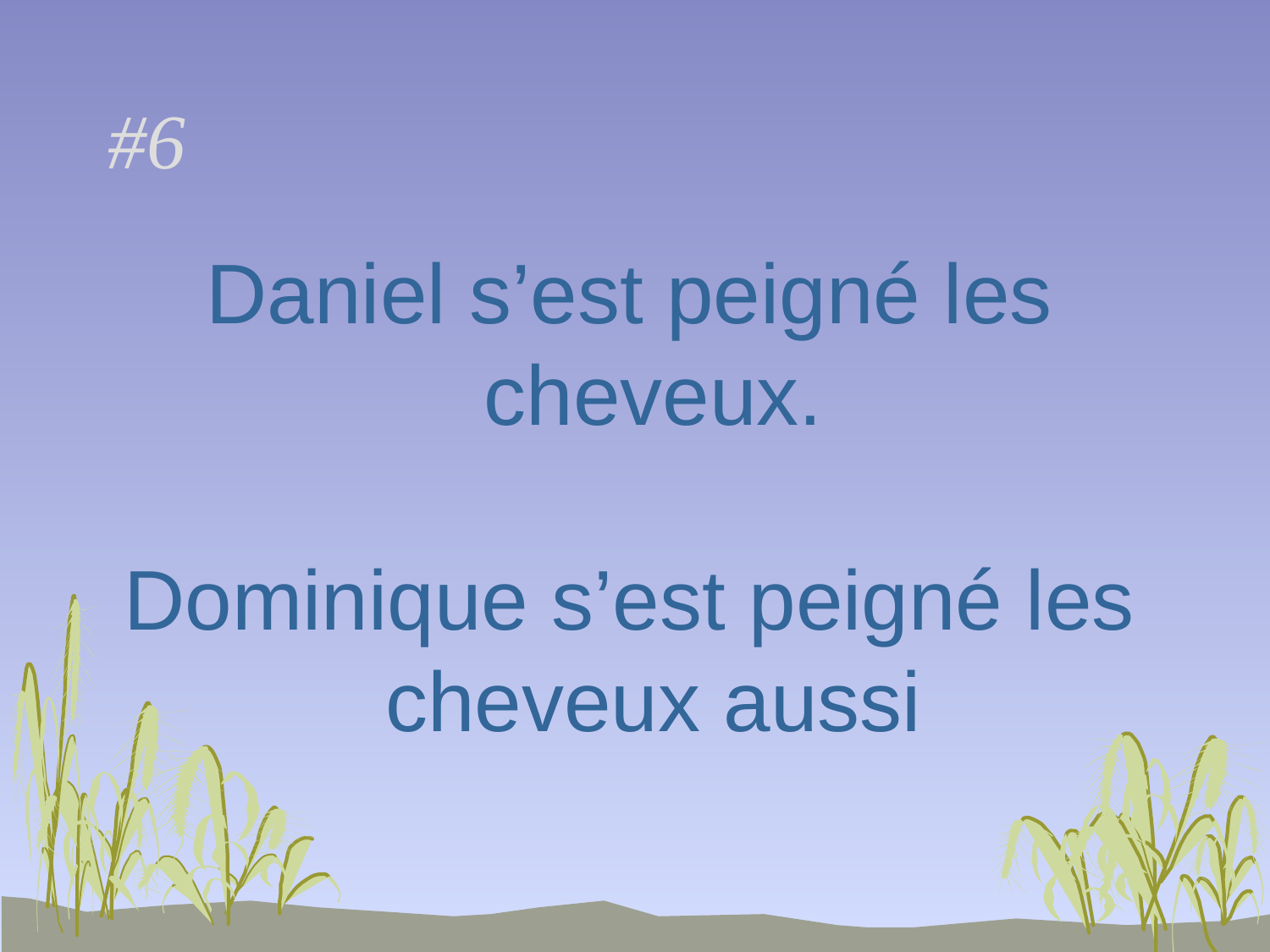

# #6
Daniel s’est peigné les cheveux.

Dominique s’est peigné les cheveux aussi